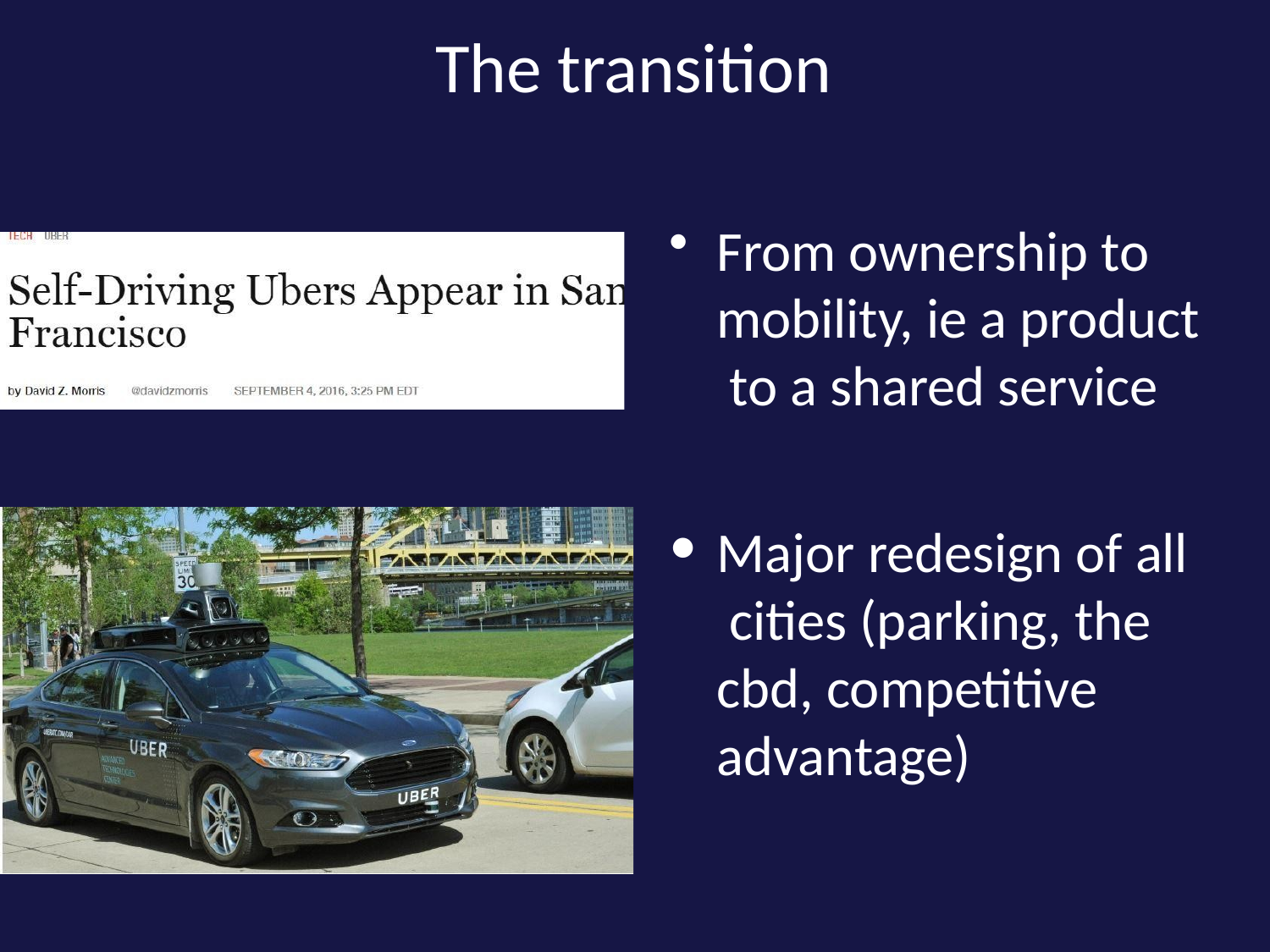

# The transition
From ownership to  mobility, ie a product  to a shared service

Major redesign of all  cities (parking, the  cbd, competitive  advantage)